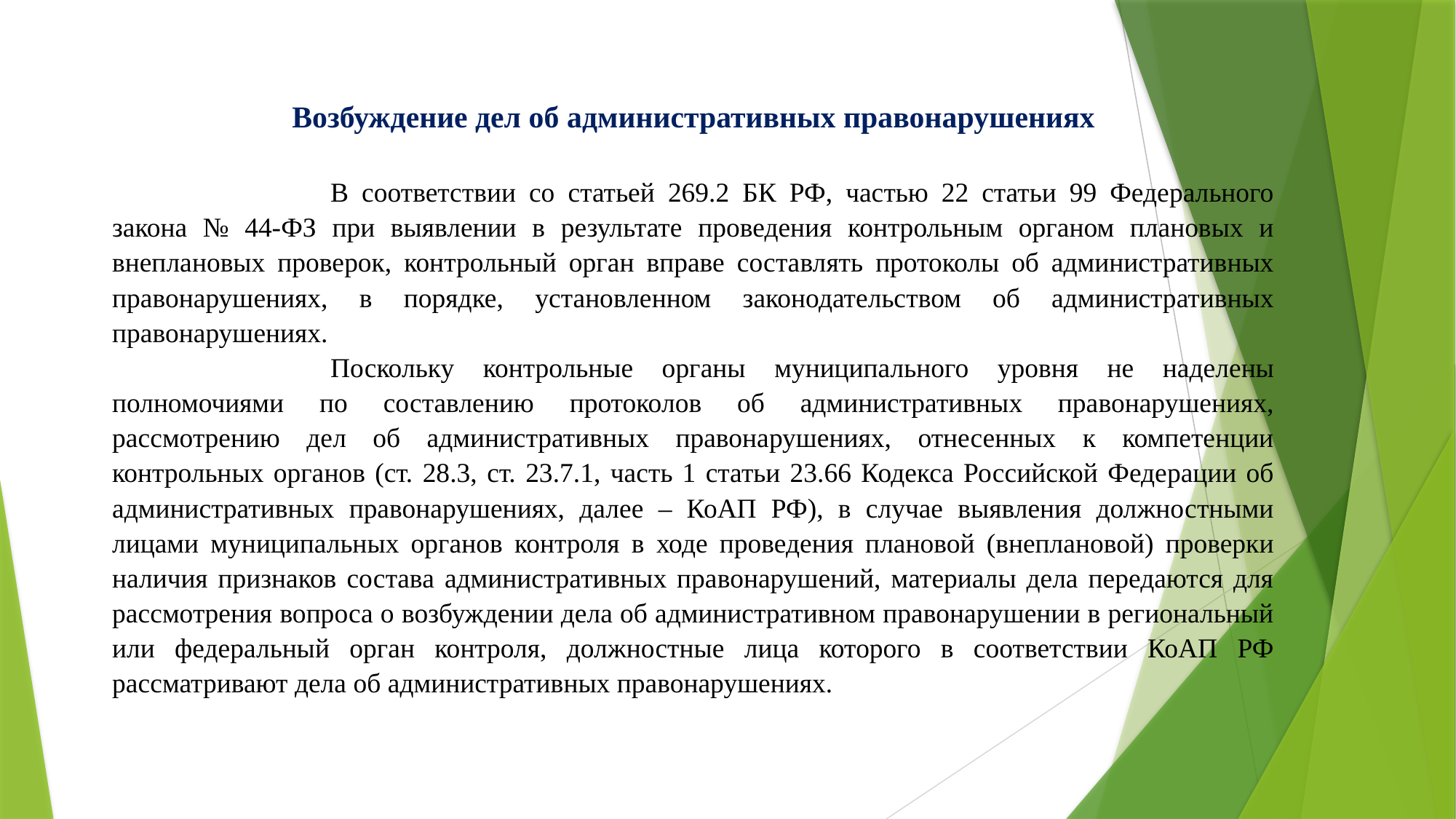

Возбуждение дел об административных правонарушениях

			В соответствии со статьей 269.2 БК РФ, частью 22 статьи 99 Федерального закона № 44-ФЗ при выявлении в результате проведения контрольным органом плановых и внеплановых проверок, контрольный орган вправе составлять протоколы об административных правонарушениях, в порядке, установленном законодательством об административных правонарушениях.
			Поскольку контрольные органы муниципального уровня не наделены полномочиями по составлению протоколов об административных правонарушениях, рассмотрению дел об административных правонарушениях, отнесенных к компетенции контрольных органов (ст. 28.3, ст. 23.7.1, часть 1 статьи 23.66 Кодекса Российской Федерации об административных правонарушениях, далее – КоАП РФ), в случае выявления должностными лицами муниципальных органов контроля в ходе проведения плановой (внеплановой) проверки наличия признаков состава административных правонарушений, материалы дела передаются для рассмотрения вопроса о возбуждении дела об административном правонарушении в региональный или федеральный орган контроля, должностные лица которого в соответствии КоАП РФ рассматривают дела об административных правонарушениях.